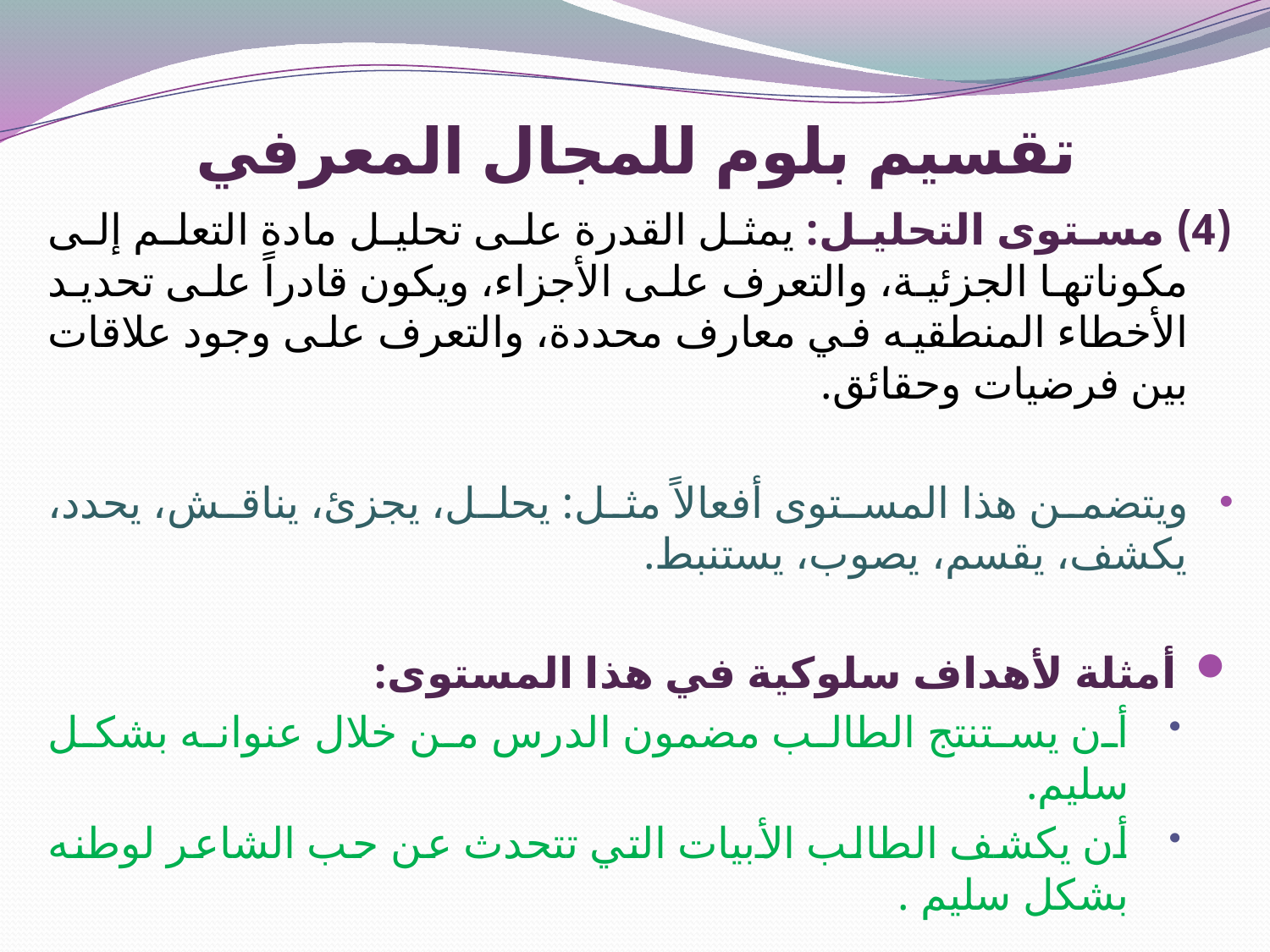

# تقسيم بلوم للمجال المعرفي
(4) مستوى التحليل: يمثل القدرة على تحليل مادة التعلم إلى مكوناتها الجزئية، والتعرف على الأجزاء، ويكون قادراً على تحديد الأخطاء المنطقيه في معارف محددة، والتعرف على وجود علاقات بين فرضيات وحقائق.

ويتضمن هذا المستوى أفعالاً مثل: يحلل، يجزئ، يناقش، يحدد، يكشف، يقسم، يصوب، يستنبط.

 أمثلة لأهداف سلوكية في هذا المستوى:
أن يستنتج الطالب مضمون الدرس من خلال عنوانه بشكل سليم.
أن يكشف الطالب الأبيات التي تتحدث عن حب الشاعر لوطنه بشكل سليم .